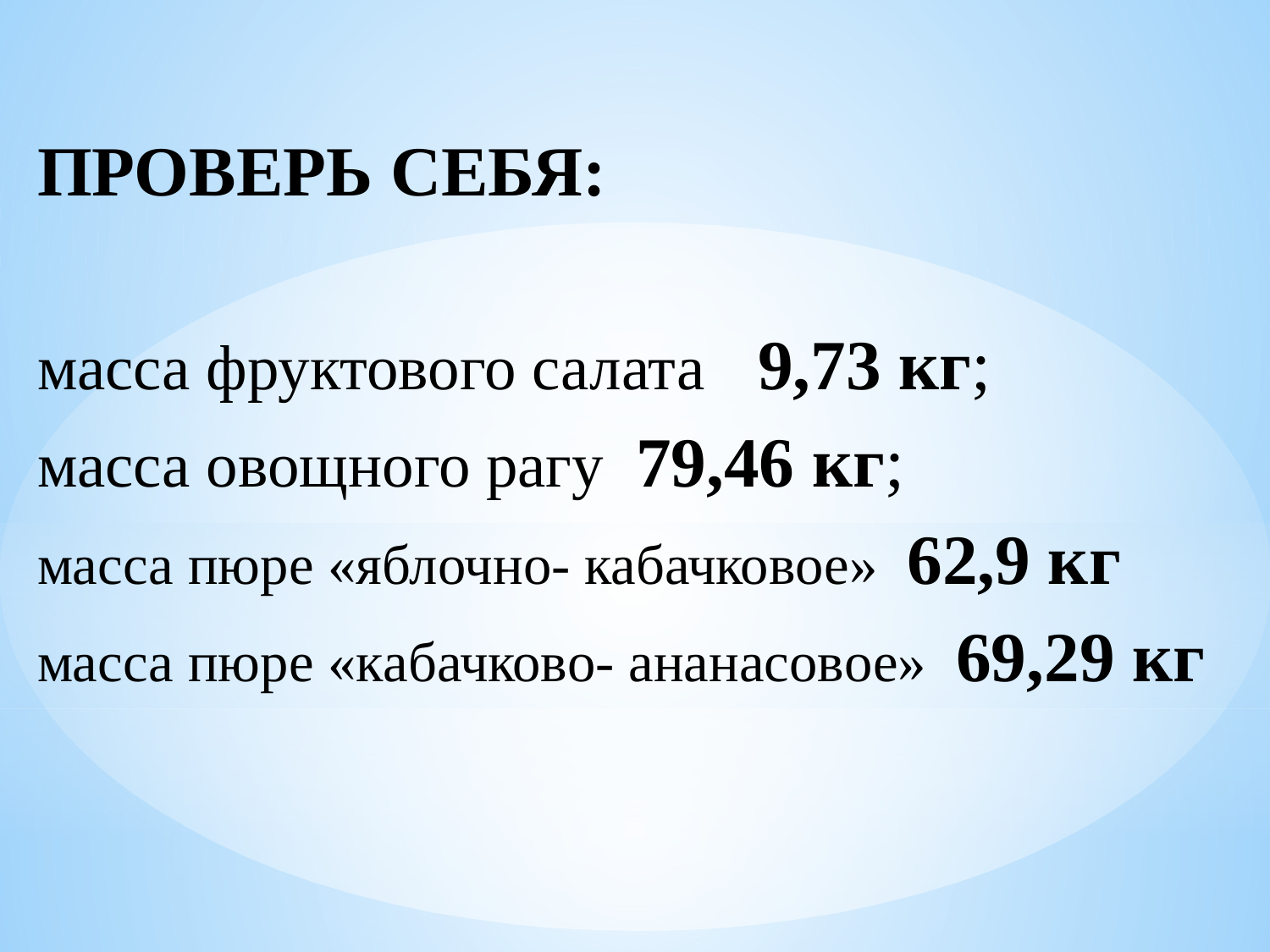

ПРОВЕРЬ СЕБЯ:

масса фруктового салата   9,73 кг;
масса овощного рагу  79,46 кг;
масса пюре «яблочно- кабачковое»  62,9 кг
масса пюре «кабачково- ананасовое»  69,29 кг